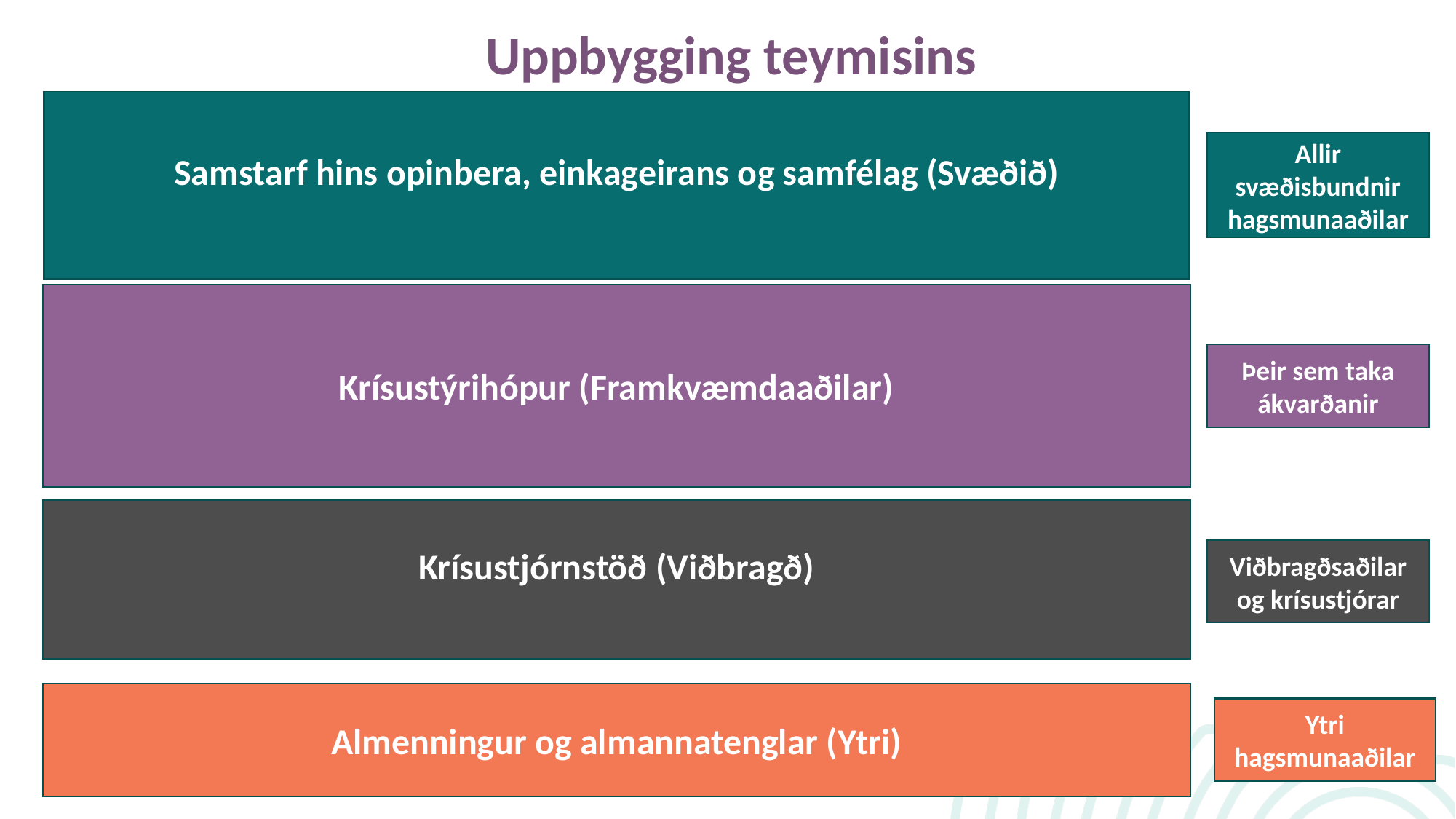

Uppbygging teymisins
Samstarf hins opinbera, einkageirans og samfélag (Svæðið)

Allir svæðisbundnir hagsmunaaðilar
Krísustýrihópur (Framkvæmdaaðilar)
Þeir sem taka ákvarðanir
Krísustjórnstöð (Viðbragð)

Viðbragðsaðilar og krísustjórar
Almenningur og almannatenglar (Ytri)
Ytri hagsmunaaðilar